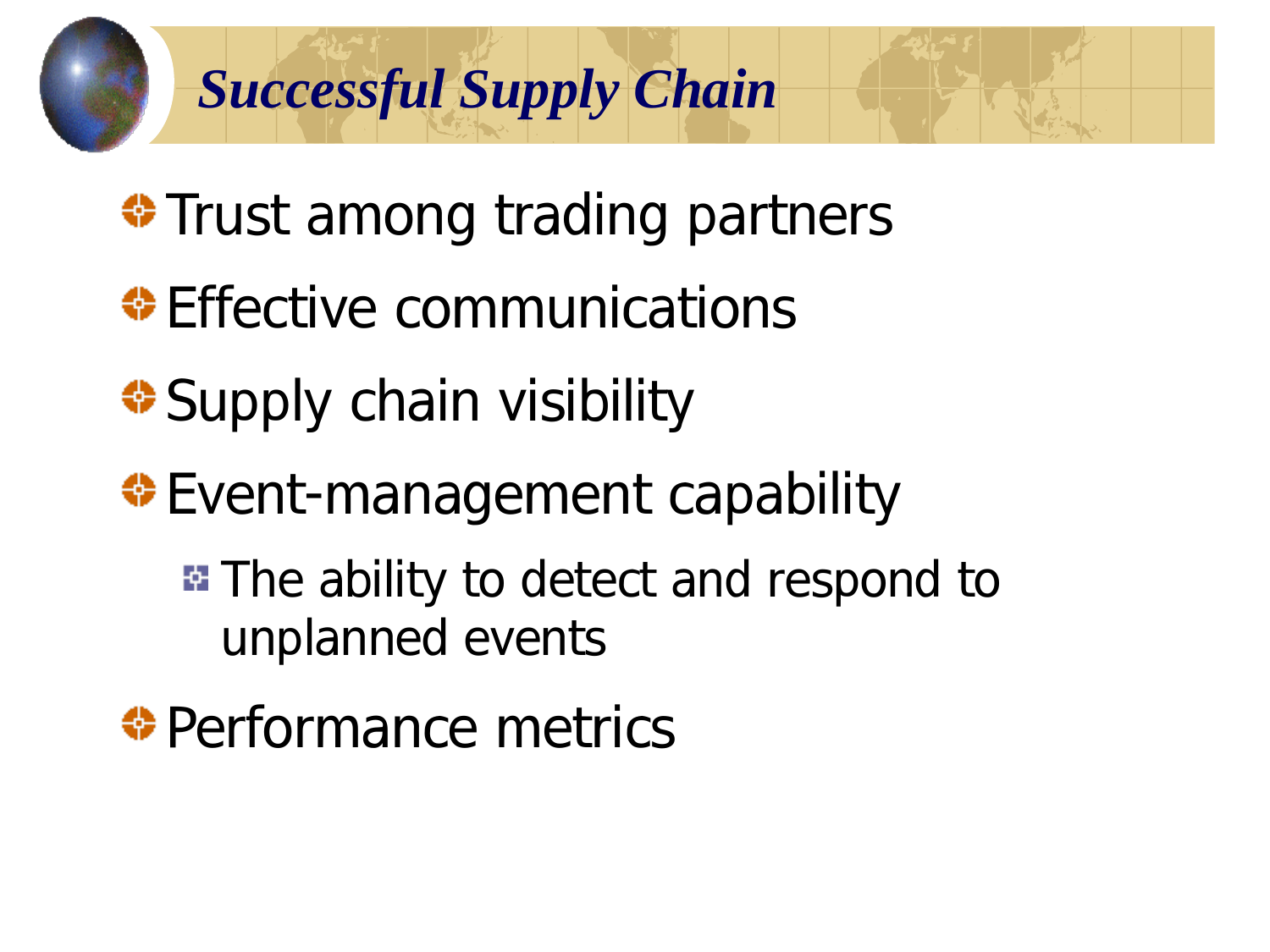

# Successful Supply Chain
Trust among trading partners
Effective communications
Supply chain visibility
Event-management capability
The ability to detect and respond to unplanned events
Performance metrics